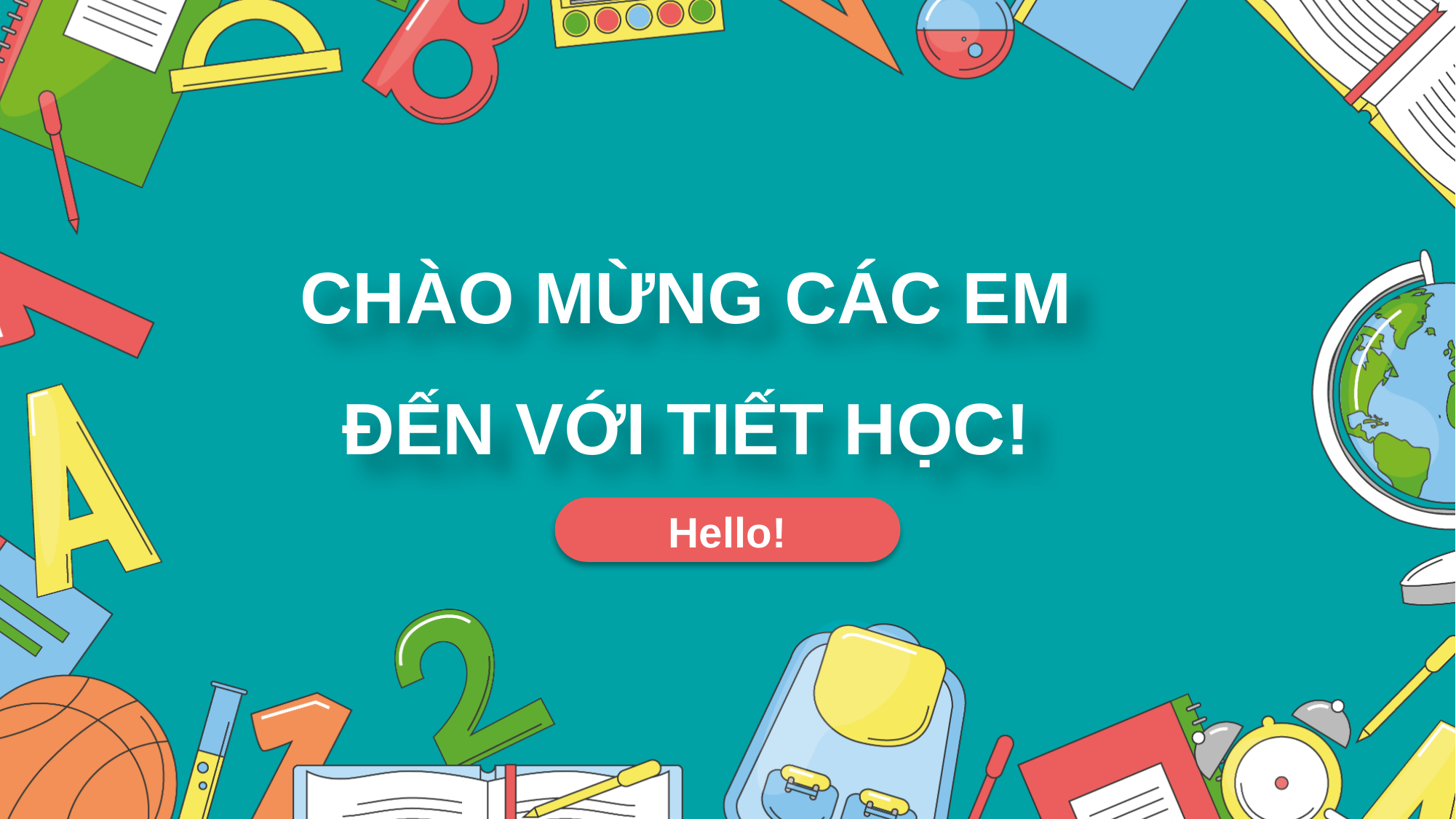

CHÀO MỪNG CÁC EM ĐẾN VỚI TIẾT HỌC!

Hello!